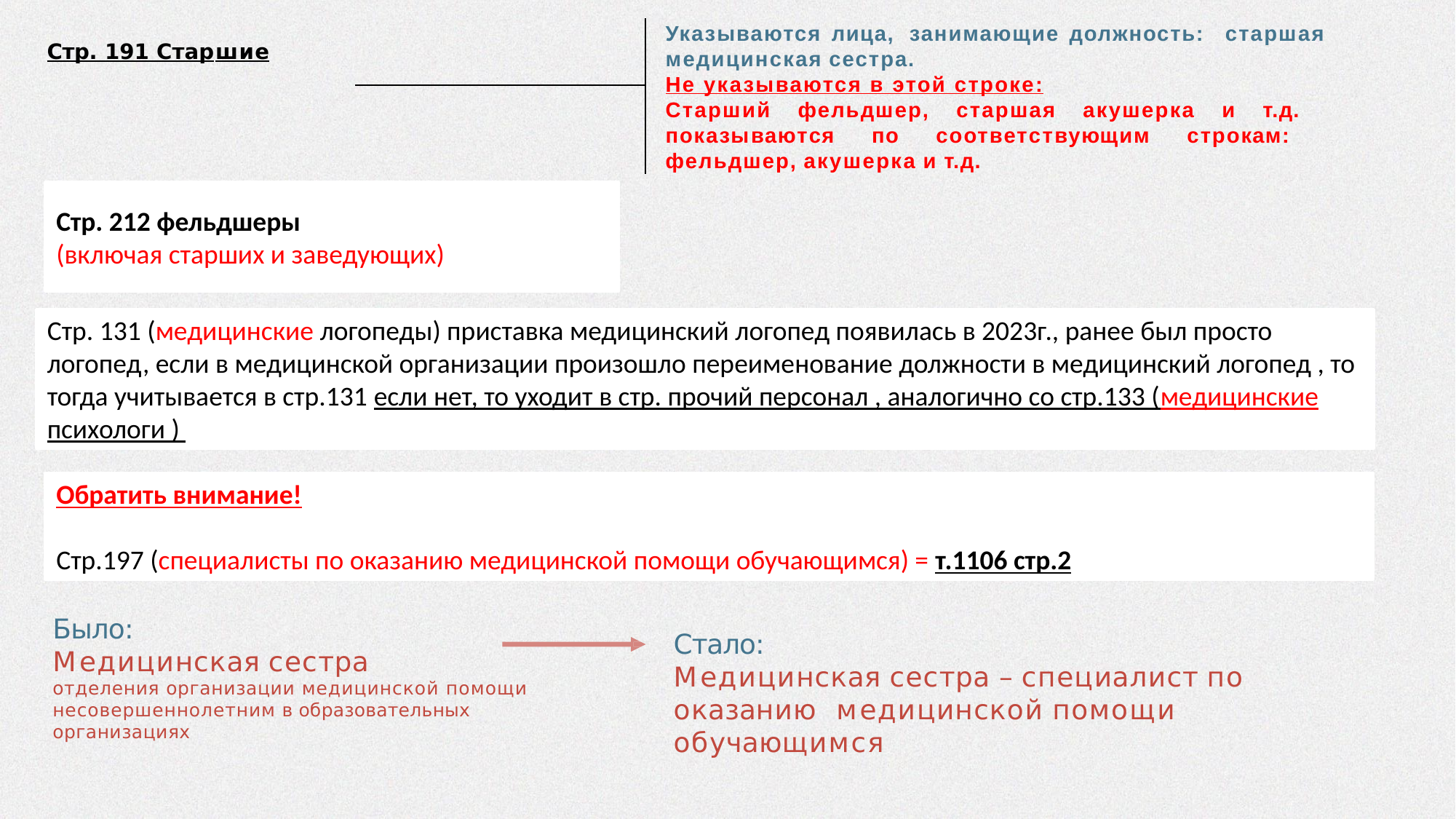

Указываются лица, занимающие должность:  старшая медицинская сестра.
Не указываются в этой строке:
Старший фельдшер, старшая акушерка и т.д.  показываются по соответствующим строкам:  фельдшер, акушерка и т.д.
Стр. 191 Старшие
Стр. 212 фельдшеры
(включая старших и заведующих)
Стр. 131 (медицинские логопеды) приставка медицинский логопед появилась в 2023г., ранее был просто логопед, если в медицинской организации произошло переименование должности в медицинский логопед , то тогда учитывается в стр.131 если нет, то уходит в стр. прочий персонал , аналогично со стр.133 (медицинские психологи )
Обратить внимание!

Стр.197 (специалисты по оказанию медицинской помощи обучающимся) = т.1106 стр.2
Было:
Медицинская сестра
отделения организации медицинской помощи  несовершеннолетним в образовательных организациях
Стало:
Медицинская сестра – специалист по оказанию  медицинской помощи обучающимся